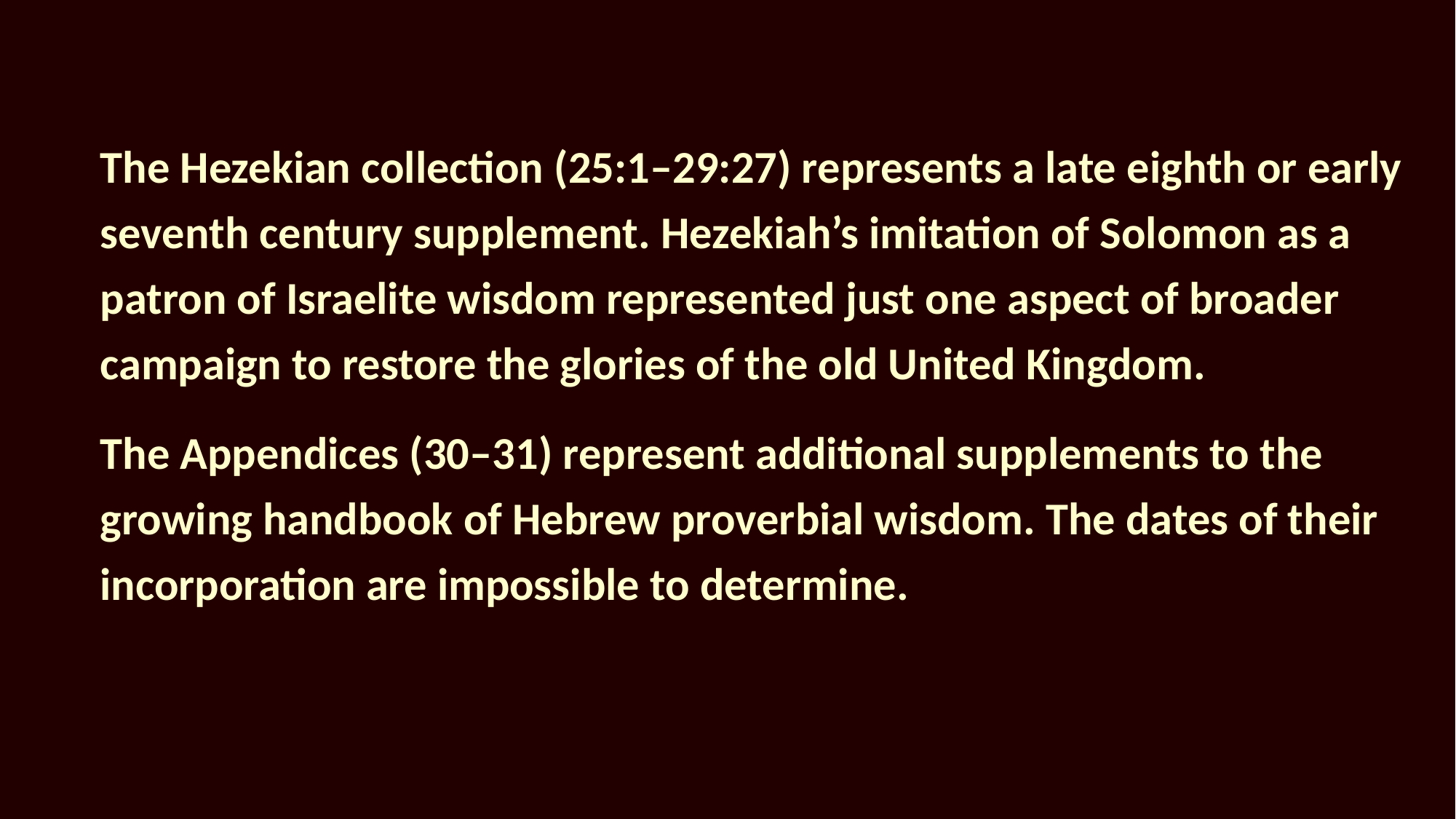

The Hezekian collection (25:1–29:27) represents a late eighth or early seventh century supplement. Hezekiah’s imitation of Solomon as a patron of Israelite wisdom represented just one aspect of broader campaign to restore the glories of the old United Kingdom.
The Appendices (30–31) represent additional supplements to the growing handbook of Hebrew proverbial wisdom. The dates of their incorporation are impossible to determine.